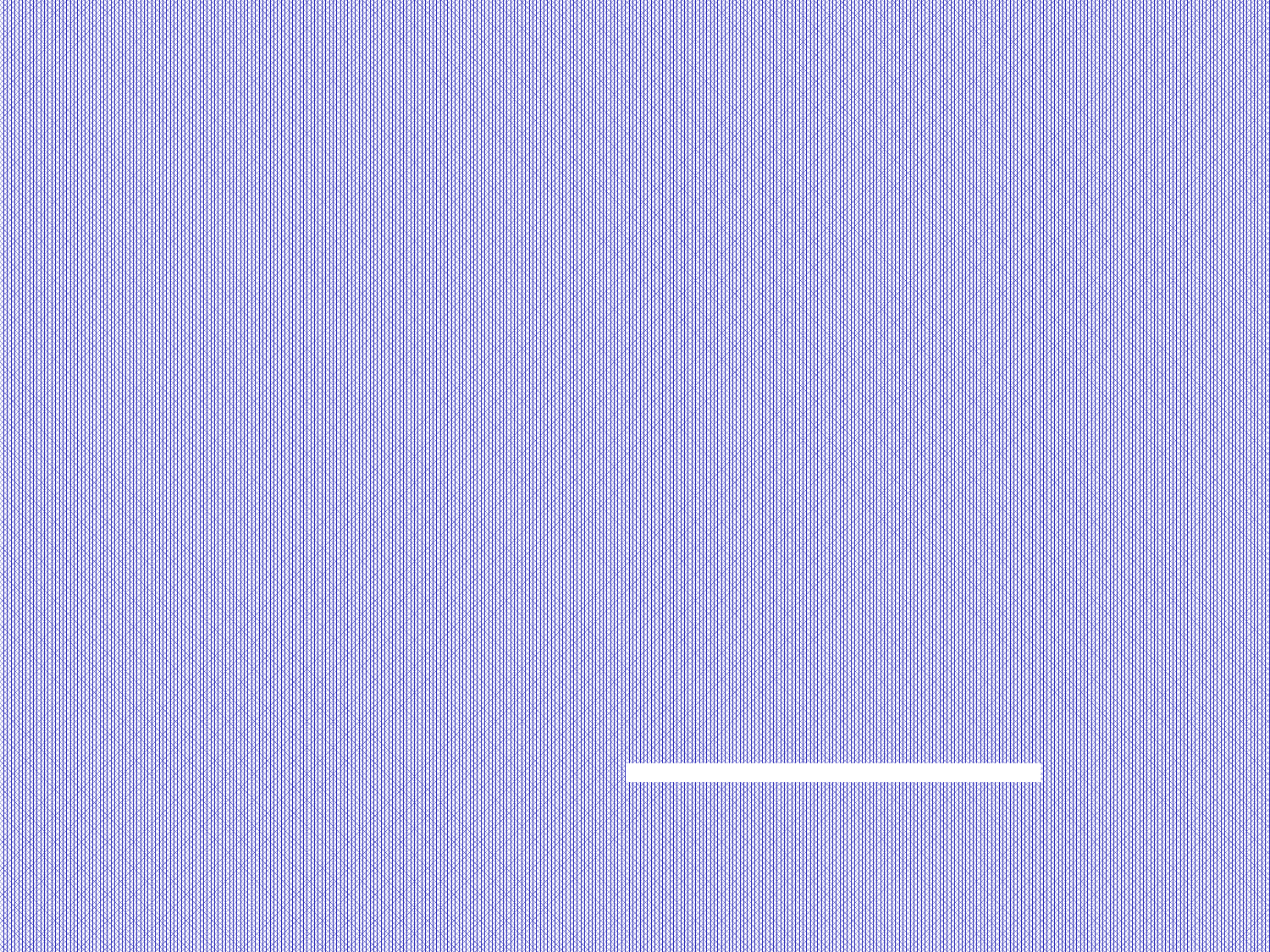

Single celled organisms
 without a
membrane bound nucleus.